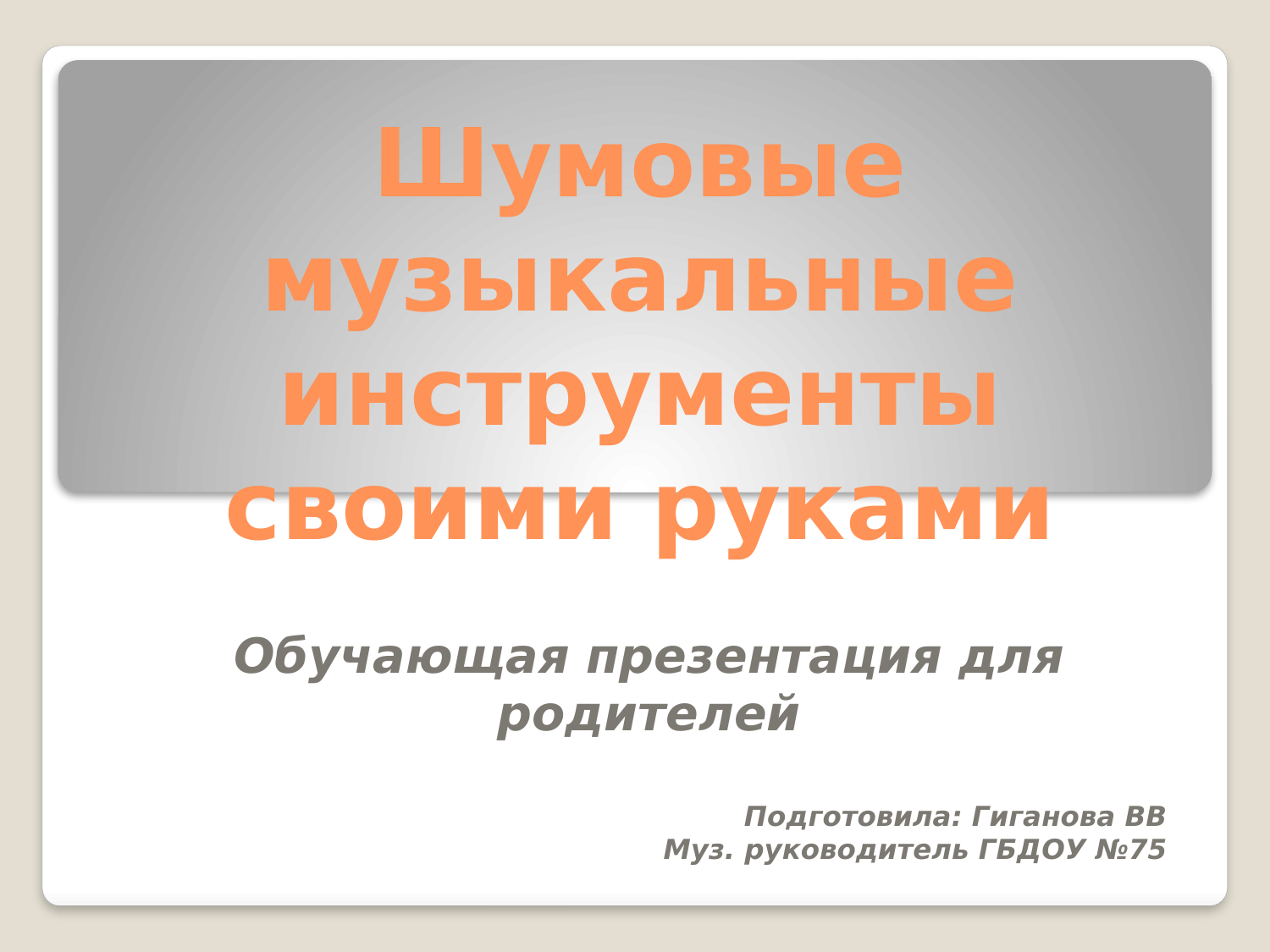

# Шумовые музыкальные инструменты своими руками
Обучающая презентация для родителей

Подготовила: Гиганова ВВ
Муз. руководитель ГБДОУ №75